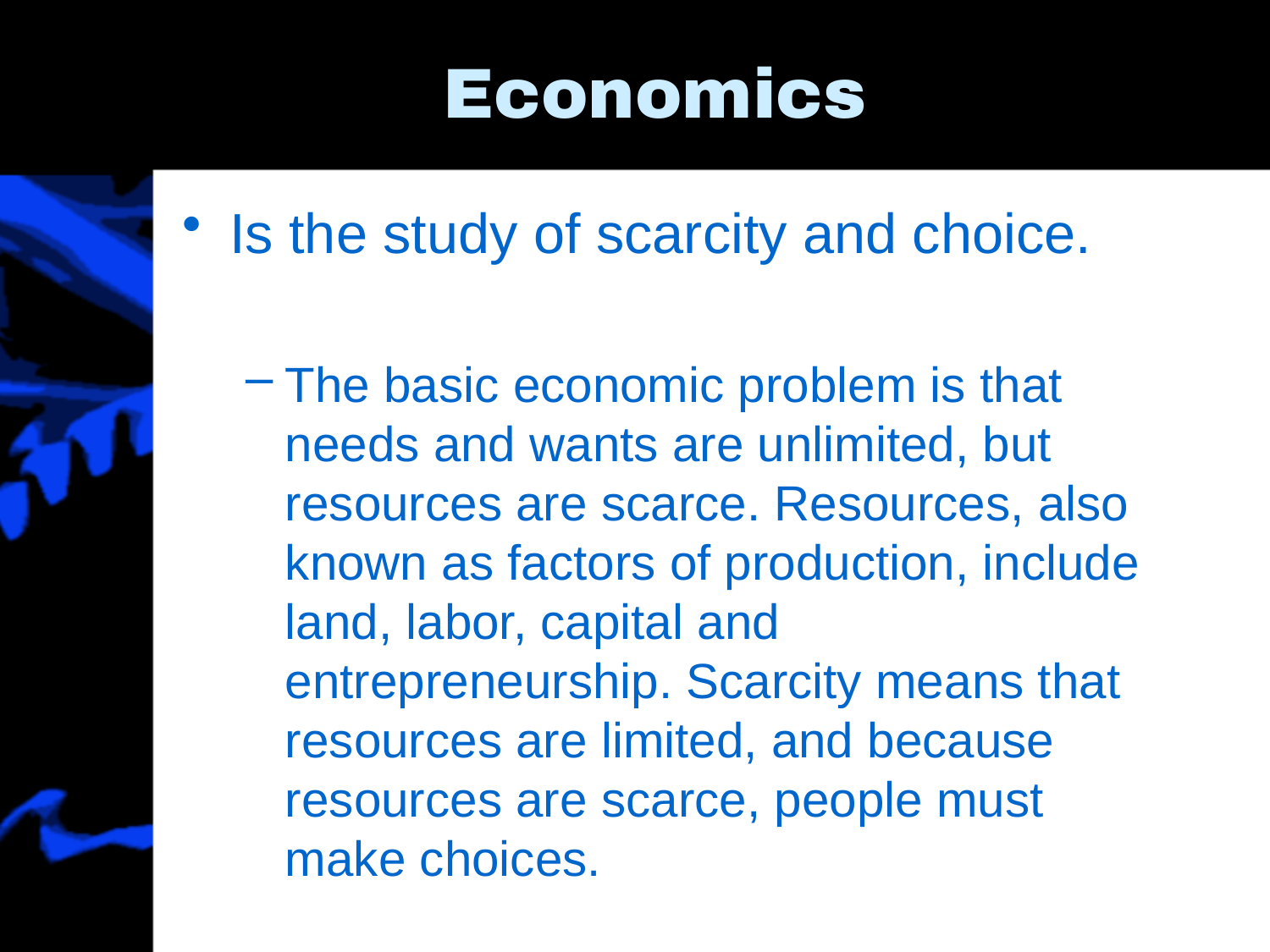

# Economics
Is the study of scarcity and choice.

The basic economic problem is that needs and wants are unlimited, but resources are scarce. Resources, also known as factors of production, include land, labor, capital and entrepreneurship. Scarcity means that resources are limited, and because resources are scarce, people must make choices.